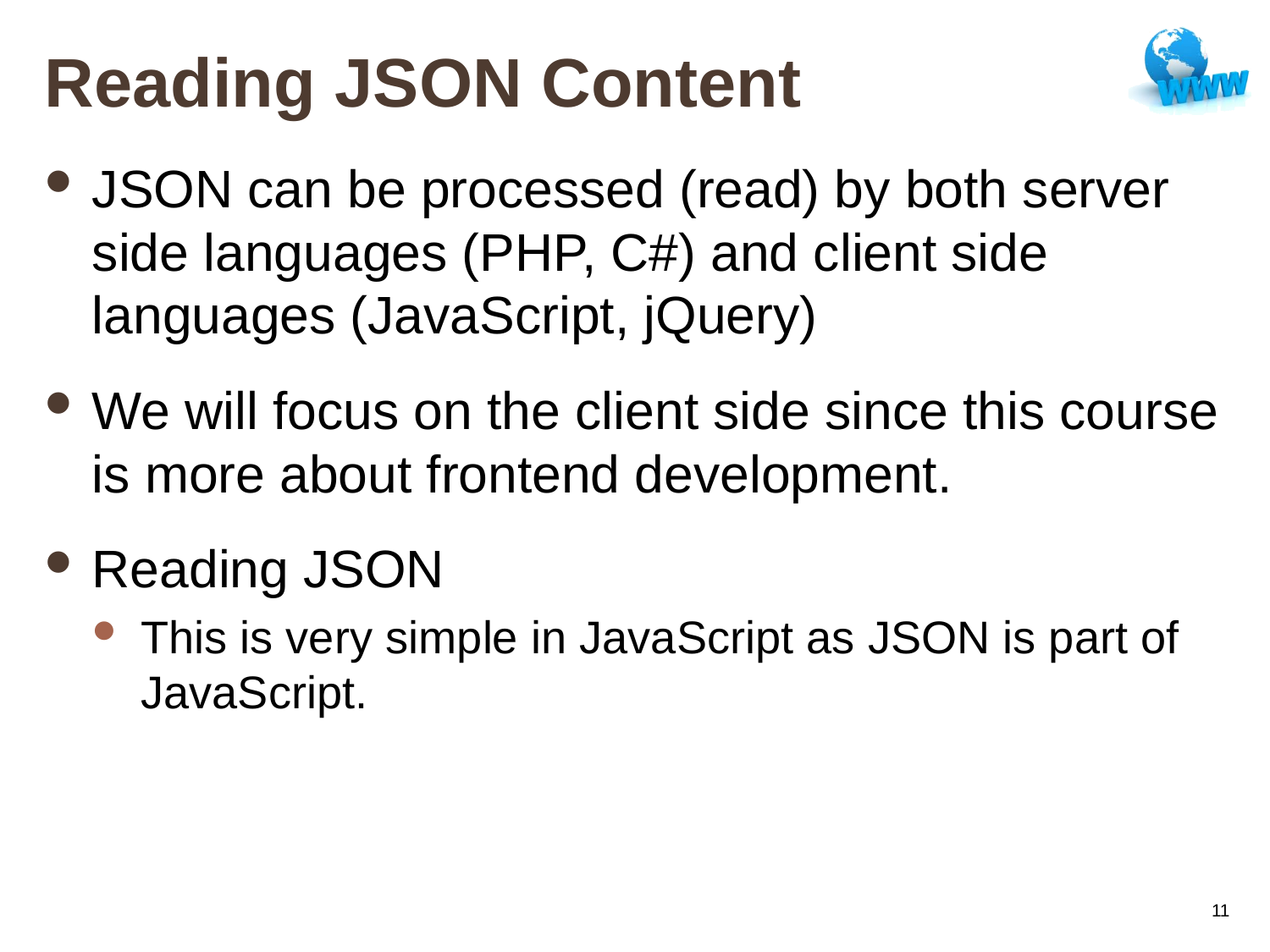

# Reading JSON Content
JSON can be processed (read) by both server side languages (PHP, C#) and client side languages (JavaScript, jQuery)
We will focus on the client side since this course is more about frontend development.
Reading JSON
This is very simple in JavaScript as JSON is part of JavaScript.
11